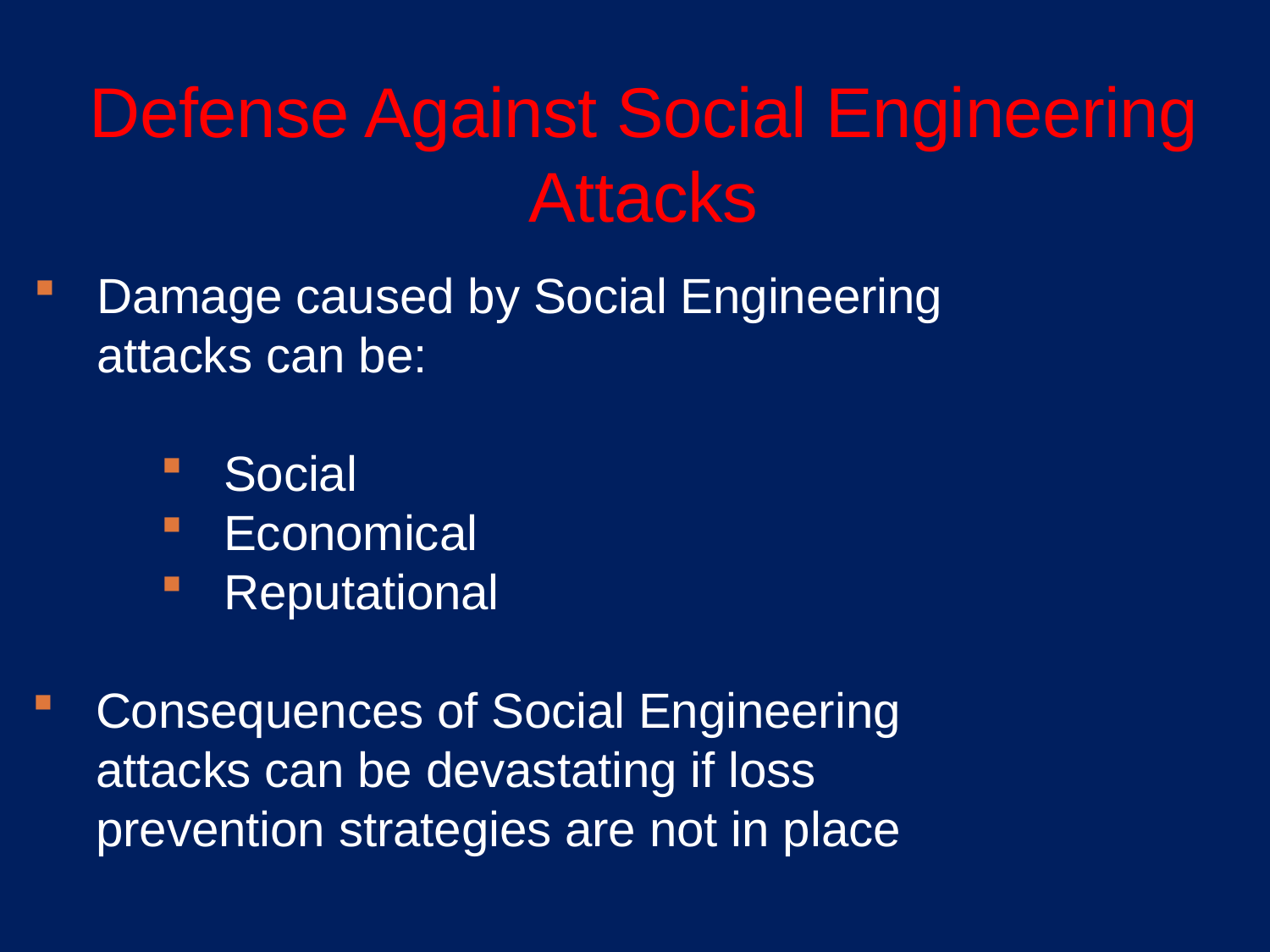

# Defense Against Social Engineering Attacks
Damage caused by Social Engineering attacks can be:

Social
Economical
Reputational

Consequences of Social Engineering attacks can be devastating if loss prevention strategies are not in place